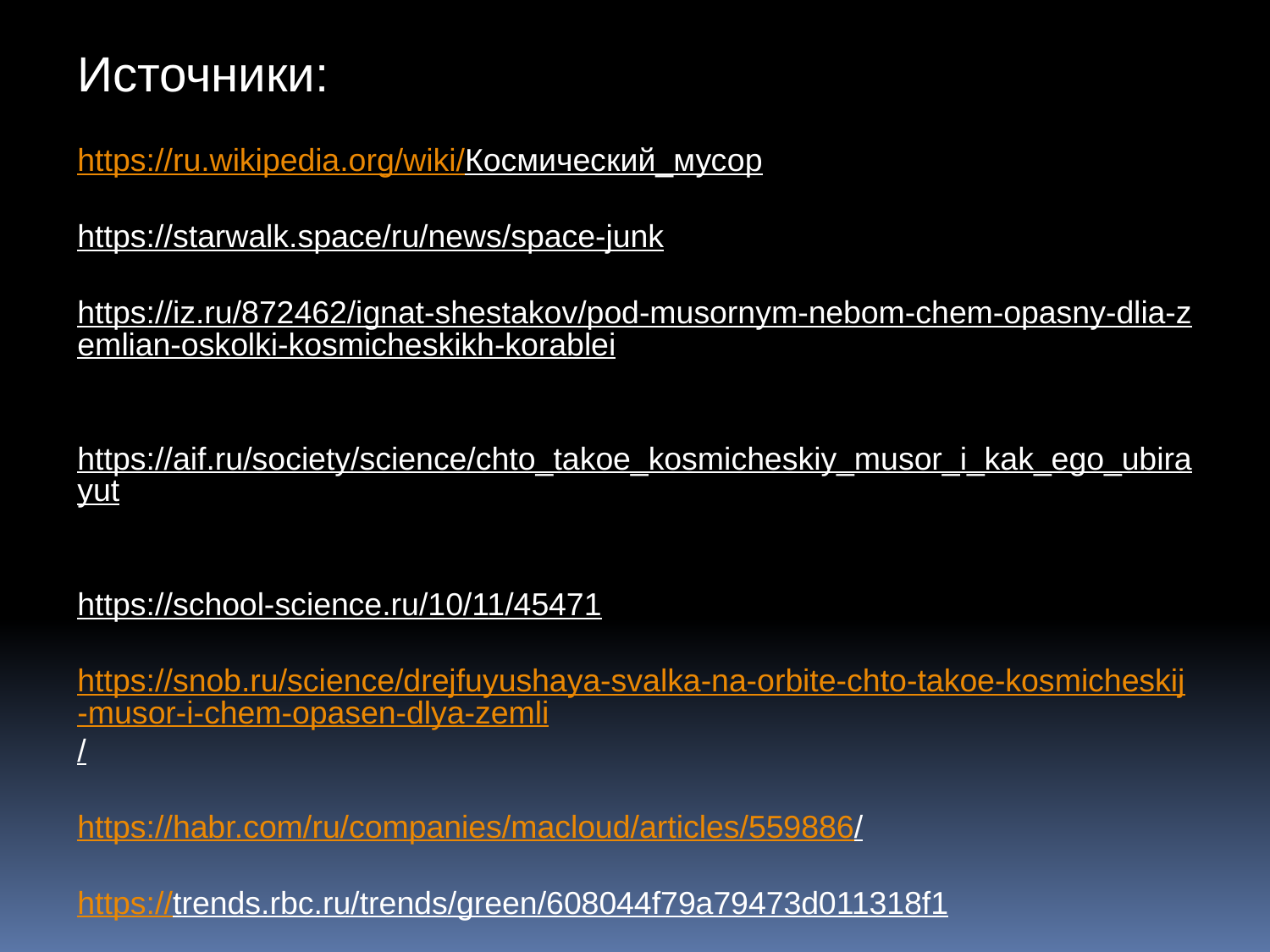

Источники:

https://ru.wikipedia.org/wiki/Космический_мусор

https://starwalk.space/ru/news/space-junk

https://iz.ru/872462/ignat-shestakov/pod-musornym-nebom-chem-opasny-dlia-zemlian-oskolki-kosmicheskikh-korablei

https://aif.ru/society/science/chto_takoe_kosmicheskiy_musor_i_kak_ego_ubirayut

https://school-science.ru/10/11/45471

https://snob.ru/science/drejfuyushaya-svalka-na-orbite-chto-takoe-kosmicheskij-musor-i-chem-opasen-dlya-zemli/

https://habr.com/ru/companies/macloud/articles/559886/

https://trends.rbc.ru/trends/green/608044f79a79473d011318f1